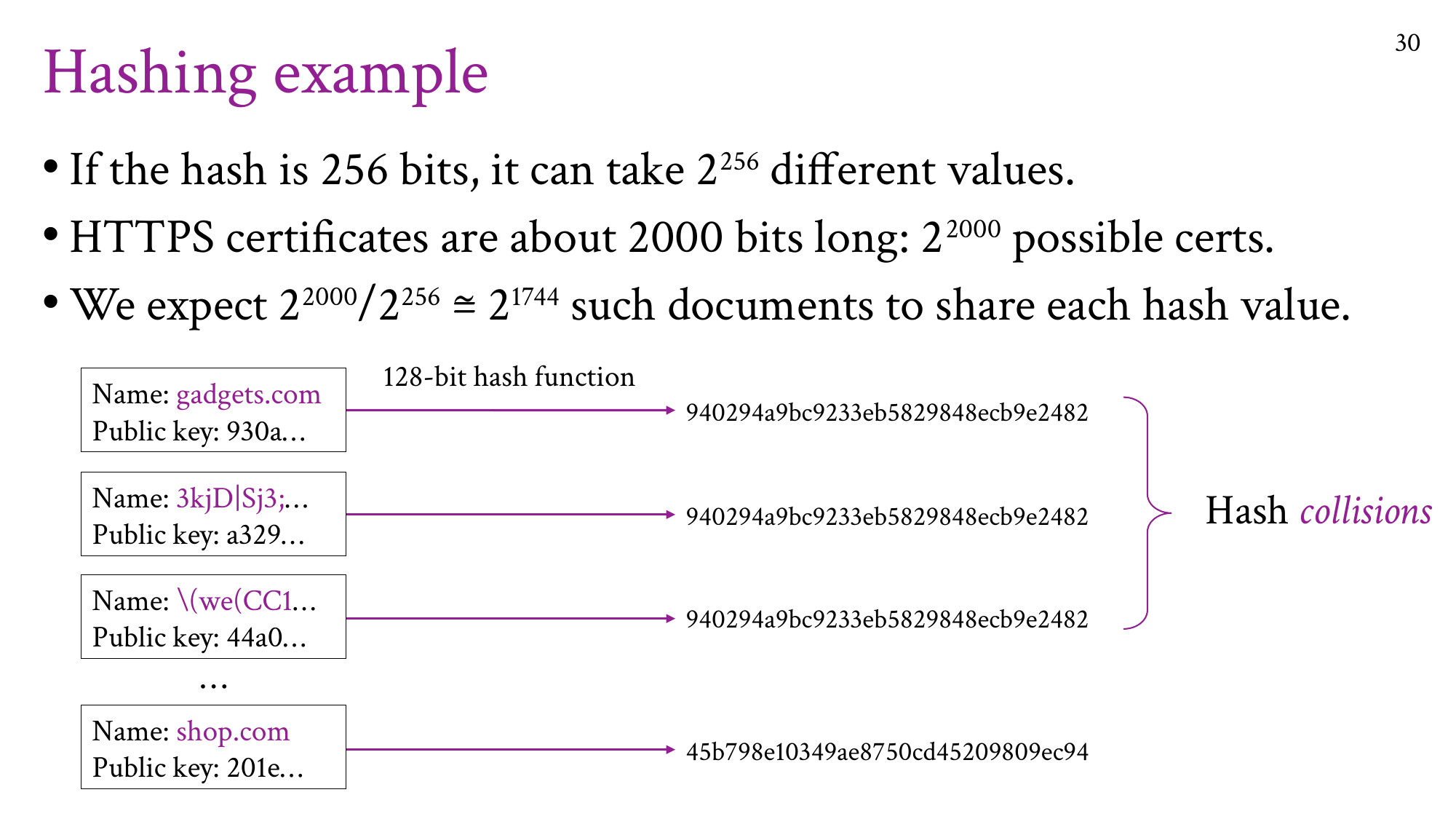

# Hashing example
If the hash is 256 bits, it can take 2256 different values.
HTTPS certificates are about 2000 bits long: 22000 possible certs.
We expect 22000/2256 ≅ 21744 such documents to share each hash value.
128-bit hash function
Name: gadgets.com
Public key: 930a…
940294a9bc9233eb5829848ecb9e2482

Name: 3kjD|Sj3;…
Public key: a329…
Hash collisions
940294a9bc9233eb5829848ecb9e2482
Name: \(we(CC1…
Public key: 44a0…
940294a9bc9233eb5829848ecb9e2482
…
Name: shop.com
Public key: 201e…
45b798e10349ae8750cd45209809ec94